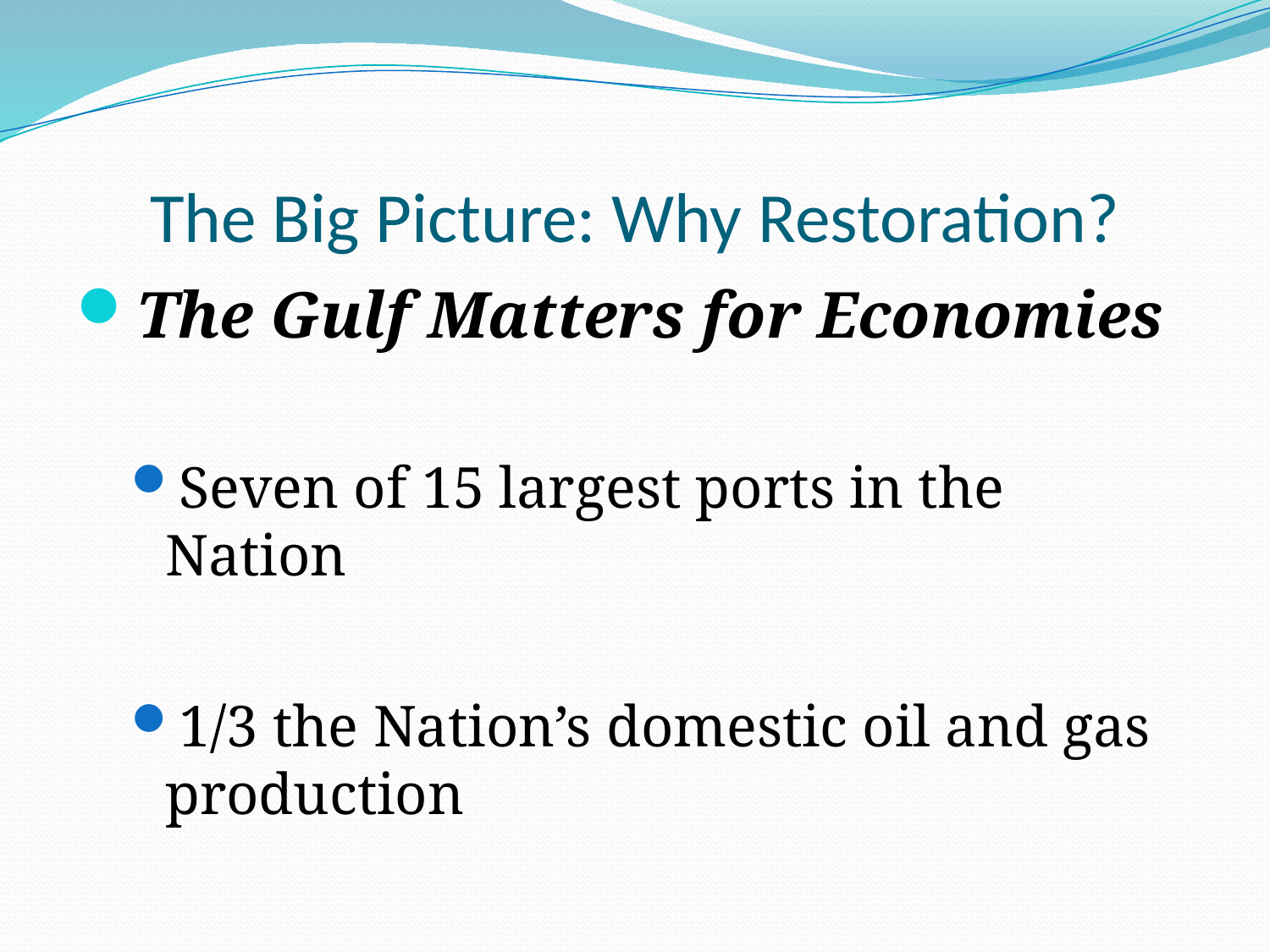

# The Big Picture: Why Restoration?
The Gulf Matters for Economies

Seven of 15 largest ports in the Nation

1/3 the Nation’s domestic oil and gas production